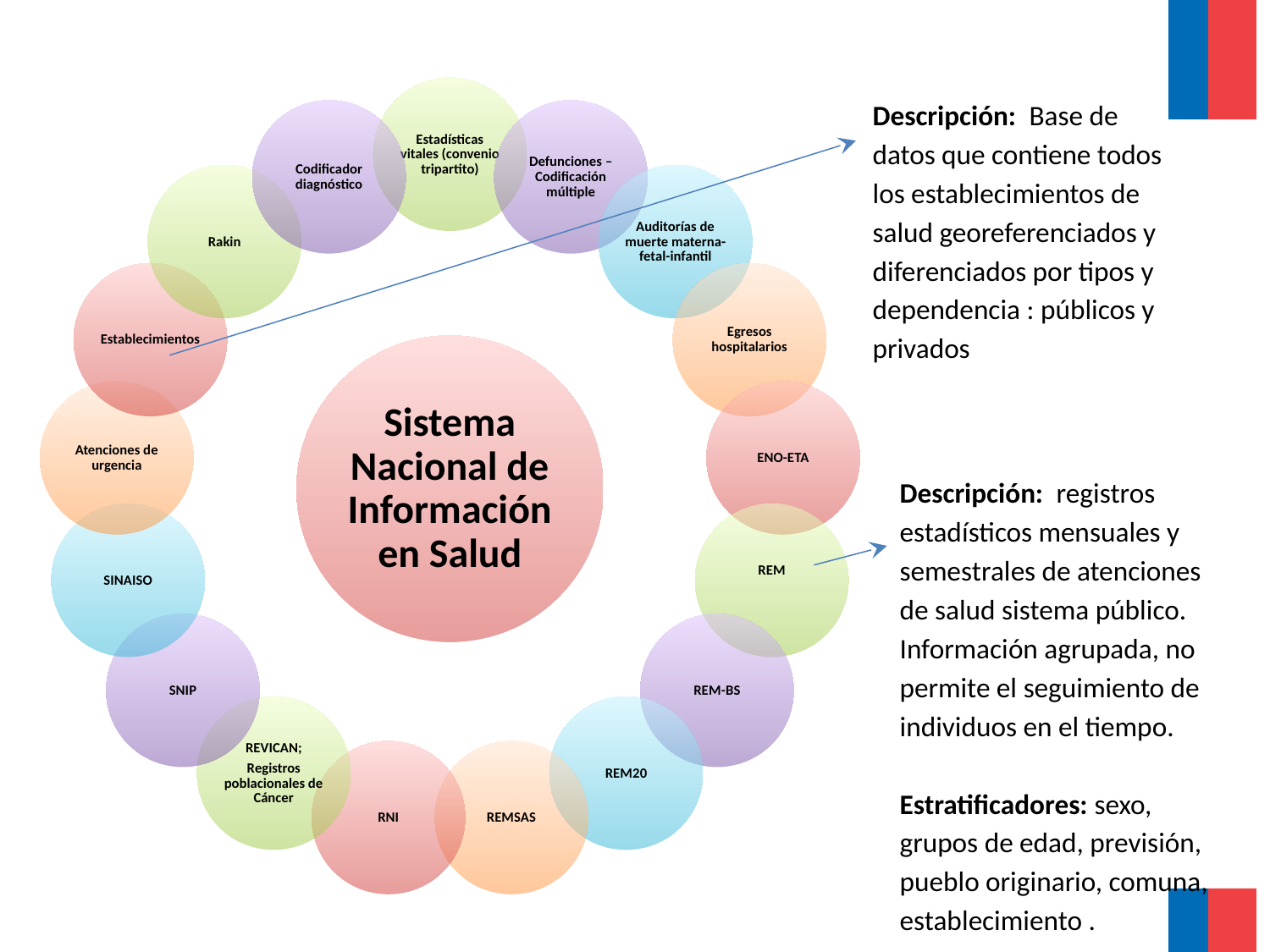

Estadísticas vitales (convenio tripartito)

Codificador diagnóstico
Defunciones – Codificación múltiple

Rakin
Auditorías de muerte materna-fetal-infantil

Establecimientos
Egresos hospitalarios

Sistema Nacional de Información en Salud

Atenciones de urgencia
ENO-ETA

SINAISO
REM

SNIP
REM-BS

REVICAN;
Registros poblacionales de Cáncer
REM20

RNI
REMSAS
Descripción:  Base de datos que contiene todos los establecimientos de salud georeferenciados y diferenciados por tipos y dependencia : públicos y privados

Descripción:  registros estadísticos mensuales y semestrales de atenciones de salud sistema público. Información agrupada, no permite el seguimiento de individuos en el tiempo.

Estratificadores: sexo, grupos de edad, previsión, pueblo originario, comuna, establecimiento .